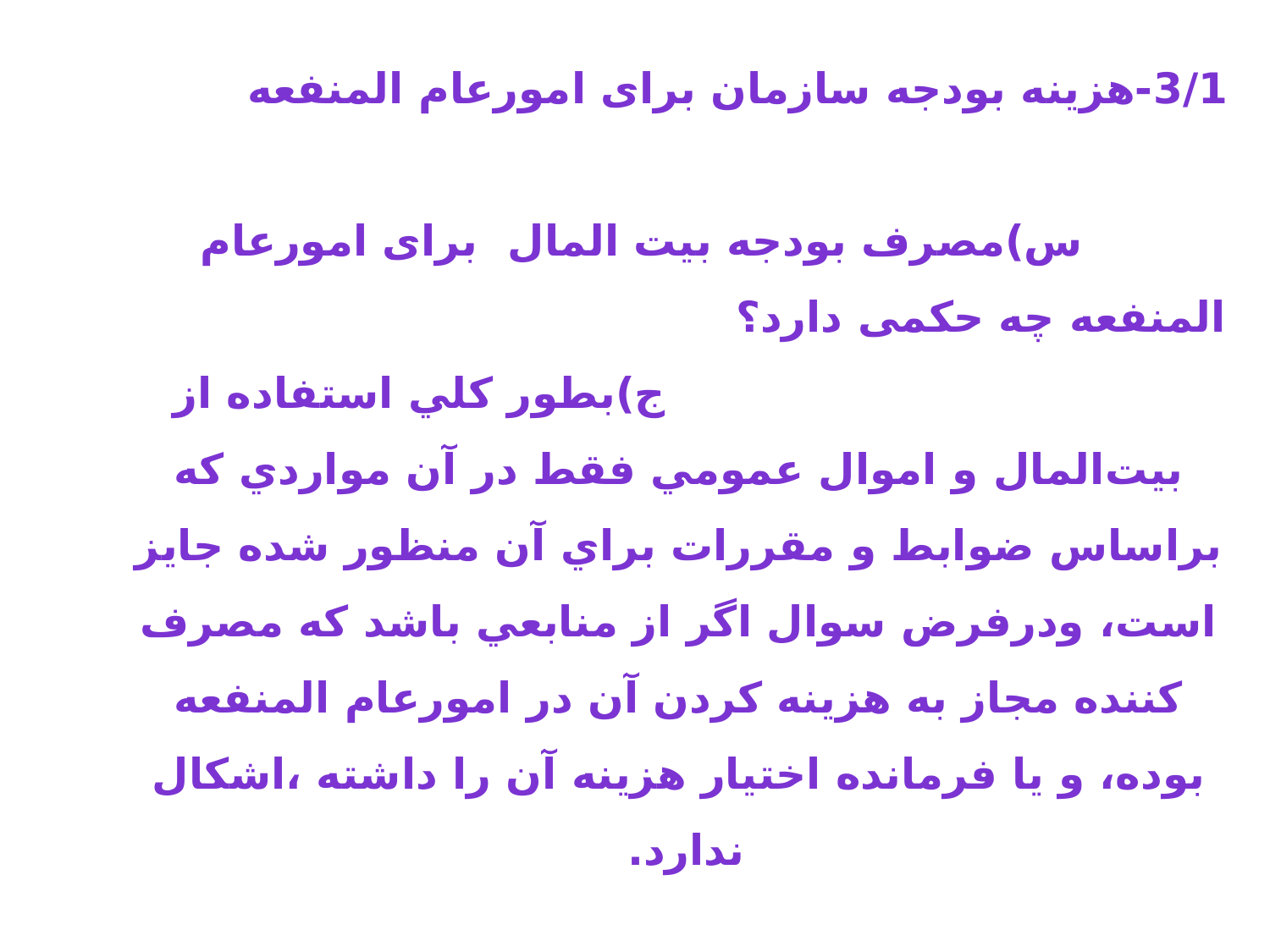

3/1-هزینه بودجه سازمان برای امورعام المنفعه                                                                                         س)مصرف بودجه بیت المال  برای امورعام المنفعه چه حکمی دارد؟                                                                             ج)بطور كلي استفاده از بيت‌المال و اموال عمومي فقط در آن مواردي كه براساس ضوابط و مقررات براي آن منظور شده جايز است، ودرفرض سوال اگر از منابعي باشد كه مصرف کننده مجاز به هزينه كردن آن در امورعام المنفعه بوده، و يا فرمانده اختيار هزينه آن را داشته ،اشكال ندارد.